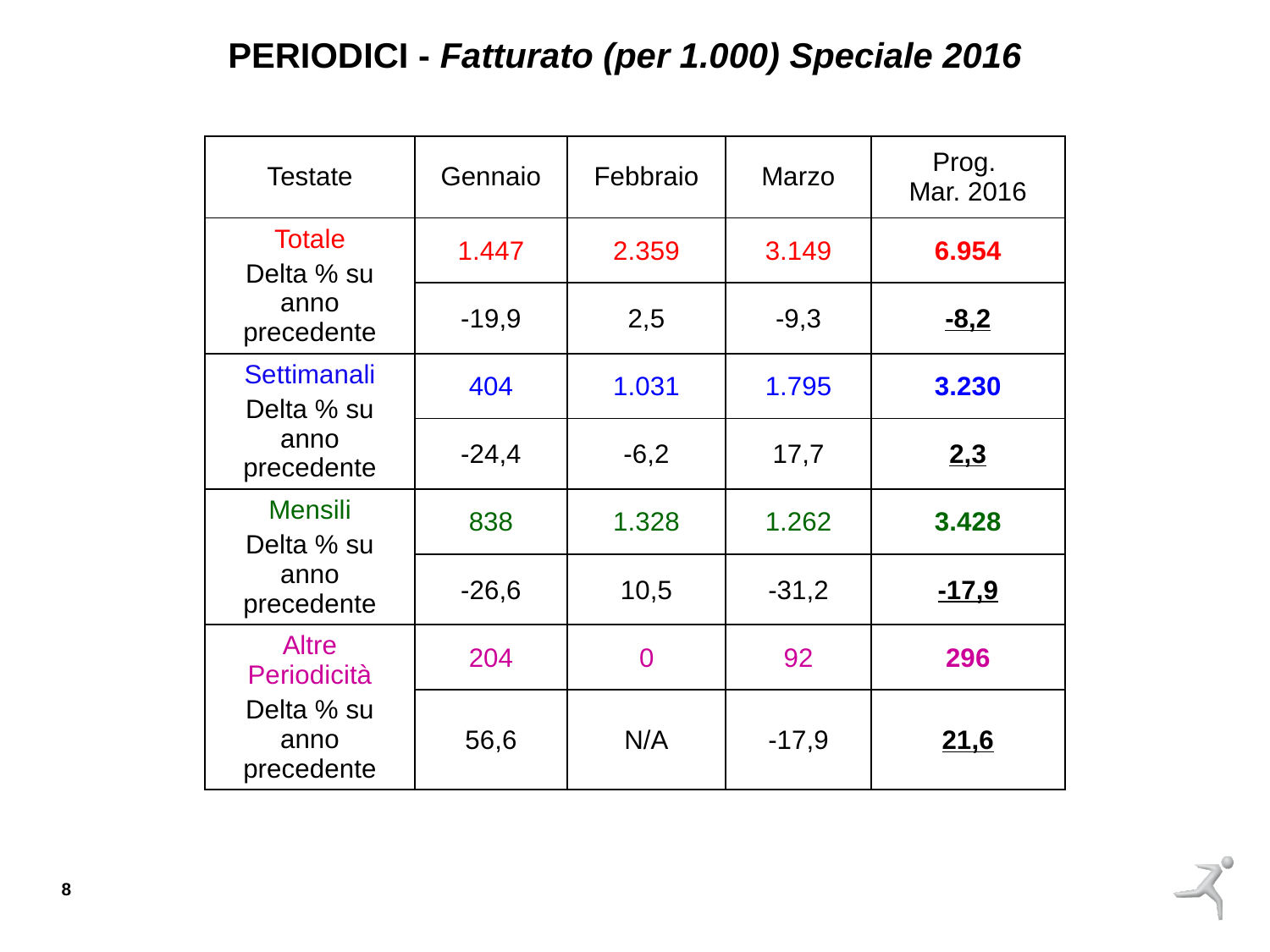

PERIODICI - Fatturato (per 1.000) Speciale 2016

| Testate | Gennaio | Febbraio | Marzo | Prog. Mar. 2016 |
| --- | --- | --- | --- | --- |
| Totale Delta % su anno precedente | 1.447 | 2.359 | 3.149 | 6.954 |
|  | -19,9 | 2,5 | -9,3 | -8,2 |
| Settimanali Delta % su anno precedente | 404 | 1.031 | 1.795 | 3.230 |
|  | -24,4 | -6,2 | 17,7 | 2,3 |
| Mensili Delta % su anno precedente | 838 | 1.328 | 1.262 | 3.428 |
|  | -26,6 | 10,5 | -31,2 | -17,9 |
| Altre Periodicità Delta % su anno precedente | 204 | 0 | 92 | 296 |
|  | 56,6 | N/A | -17,9 | 21,6 |